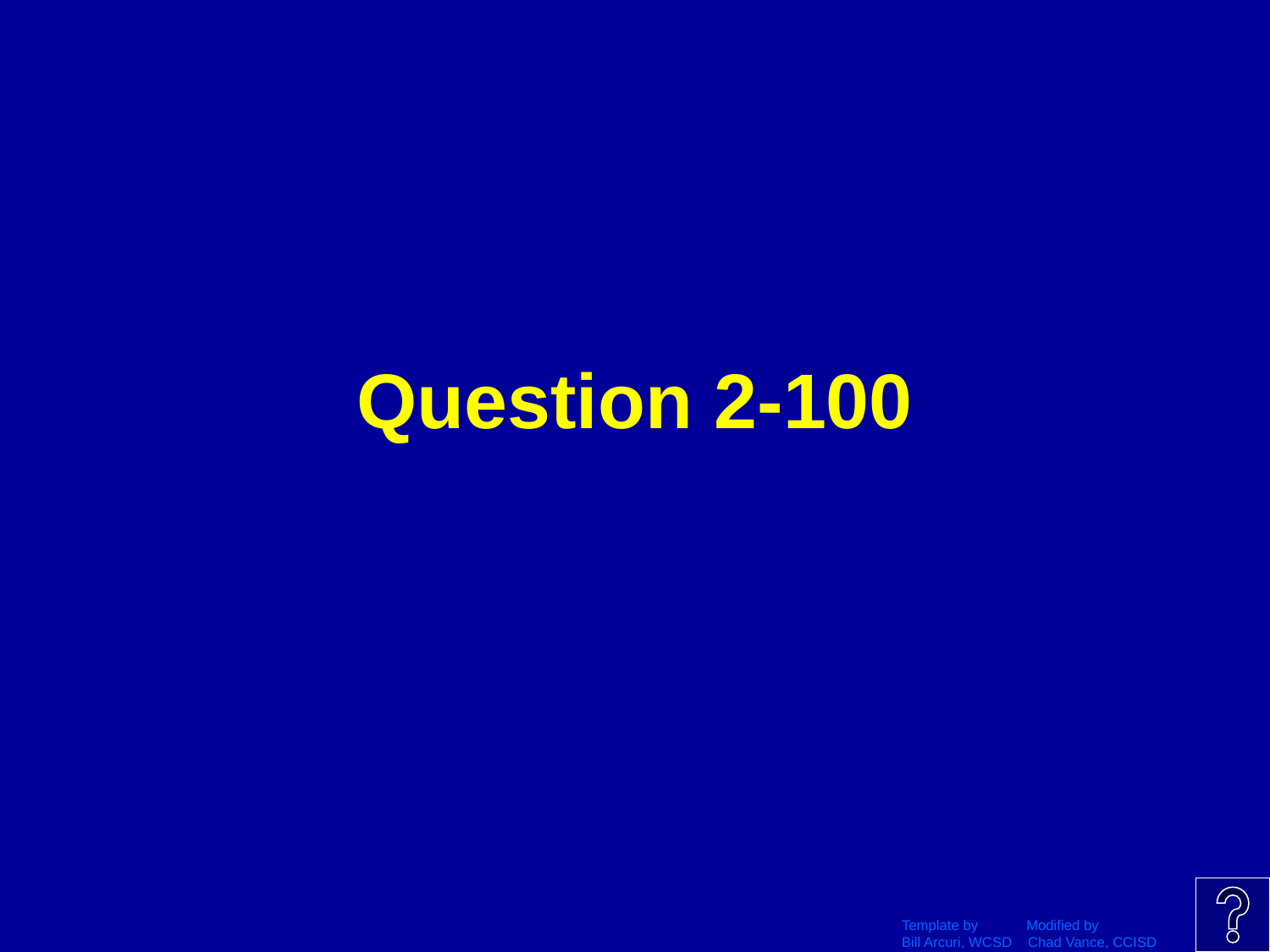

# Question 2-100

Template by            Modified by
Bill Arcuri, WCSD    Chad Vance, CCISD